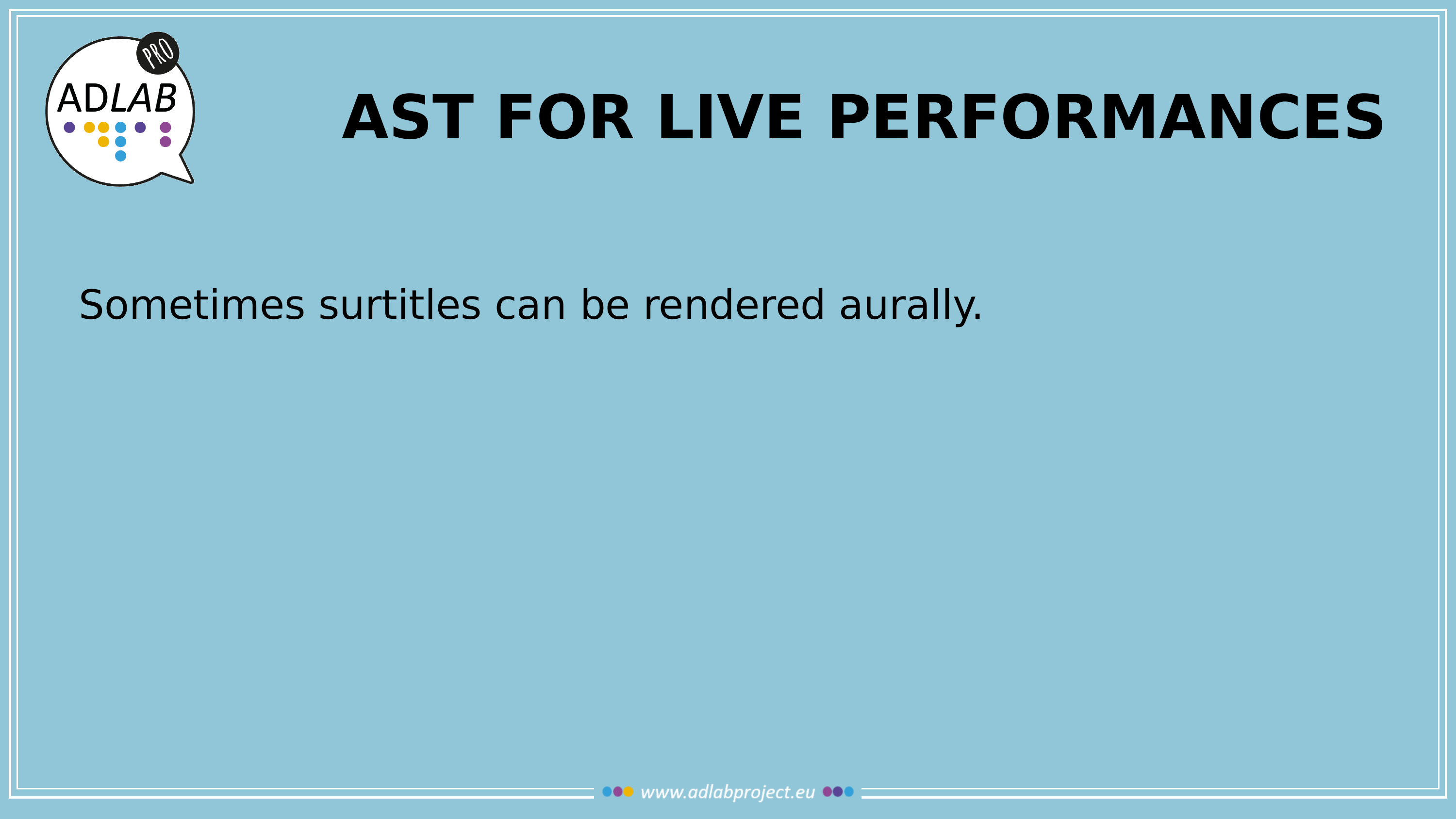

# AST FOR LIVE PERFORMANCES
Sometimes surtitles can be rendered aurally.